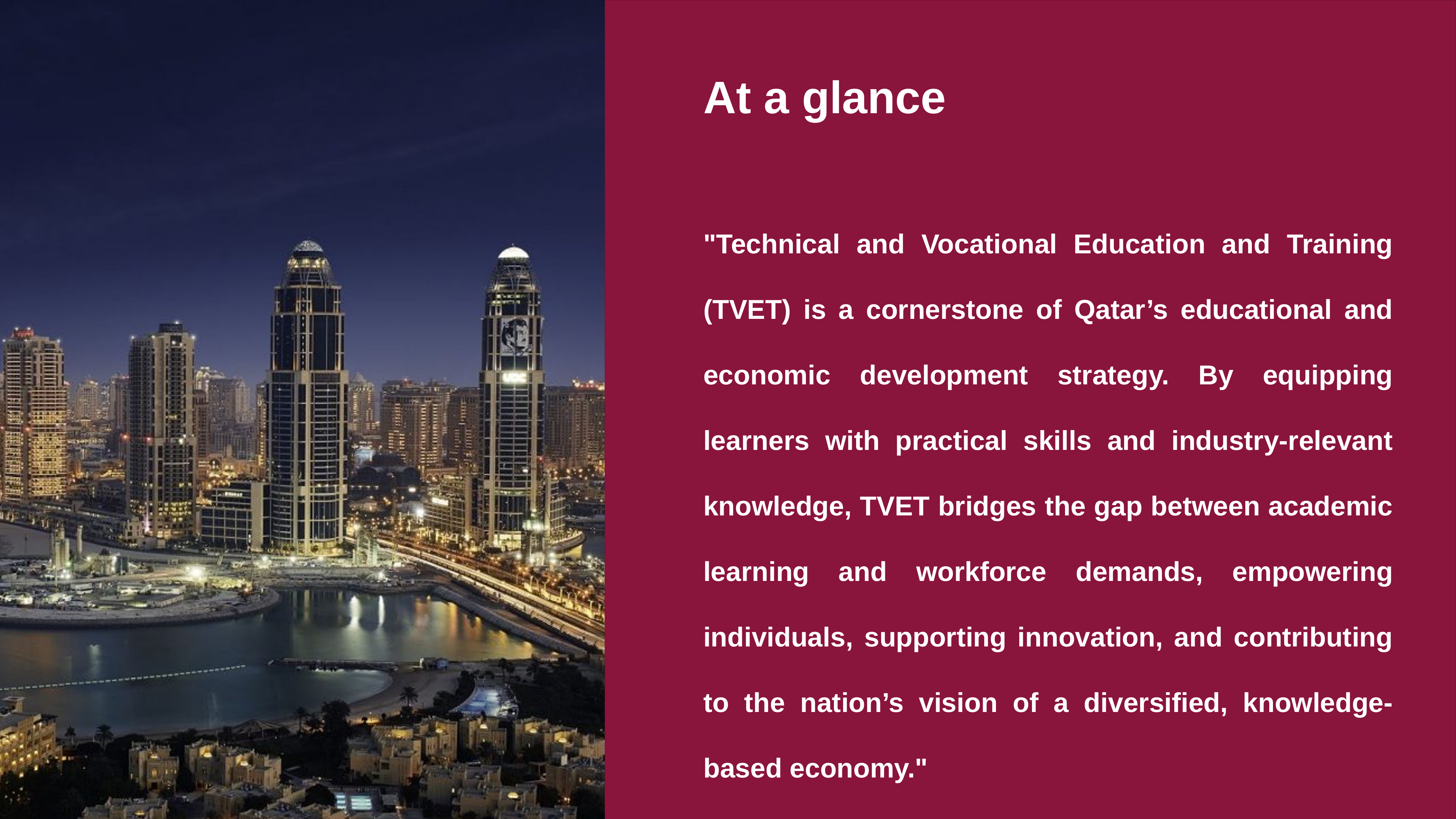

# At a glance
"Technical and Vocational Education and Training (TVET) is a cornerstone of Qatar’s educational and economic development strategy. By equipping learners with practical skills and industry-relevant knowledge, TVET bridges the gap between academic learning and workforce demands, empowering individuals, supporting innovation, and contributing to the nation’s vision of a diversified, knowledge-based economy."